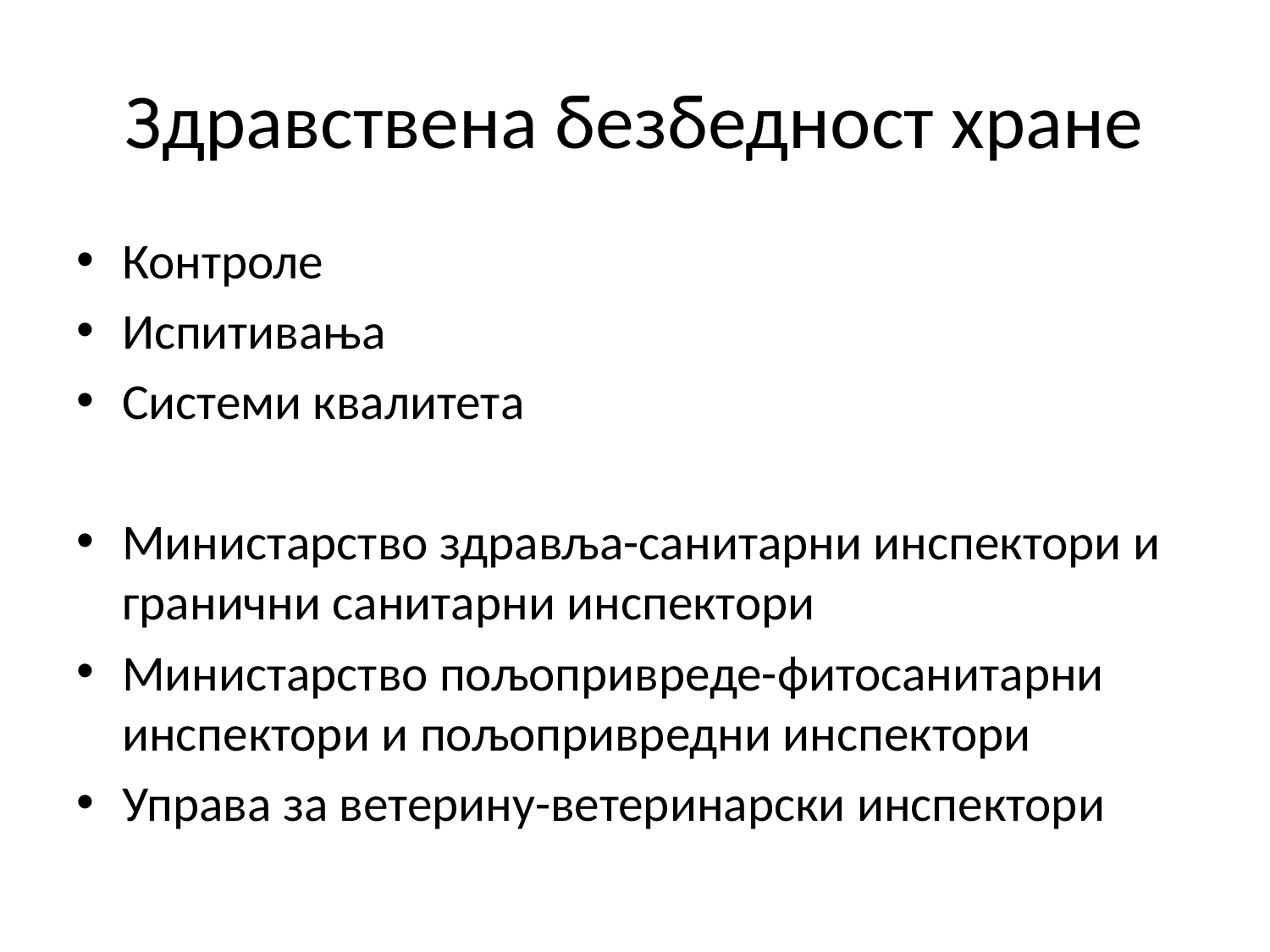

# Здравствена безбедност хране
Контроле
Испитивања
Системи квалитета

Министарство здравља-санитарни инспектори и гранични санитарни инспектори
Министарство пољопривреде-фитосанитарни инспектори и пољопривредни инспектори
Управа за ветерину-ветеринарски инспектори